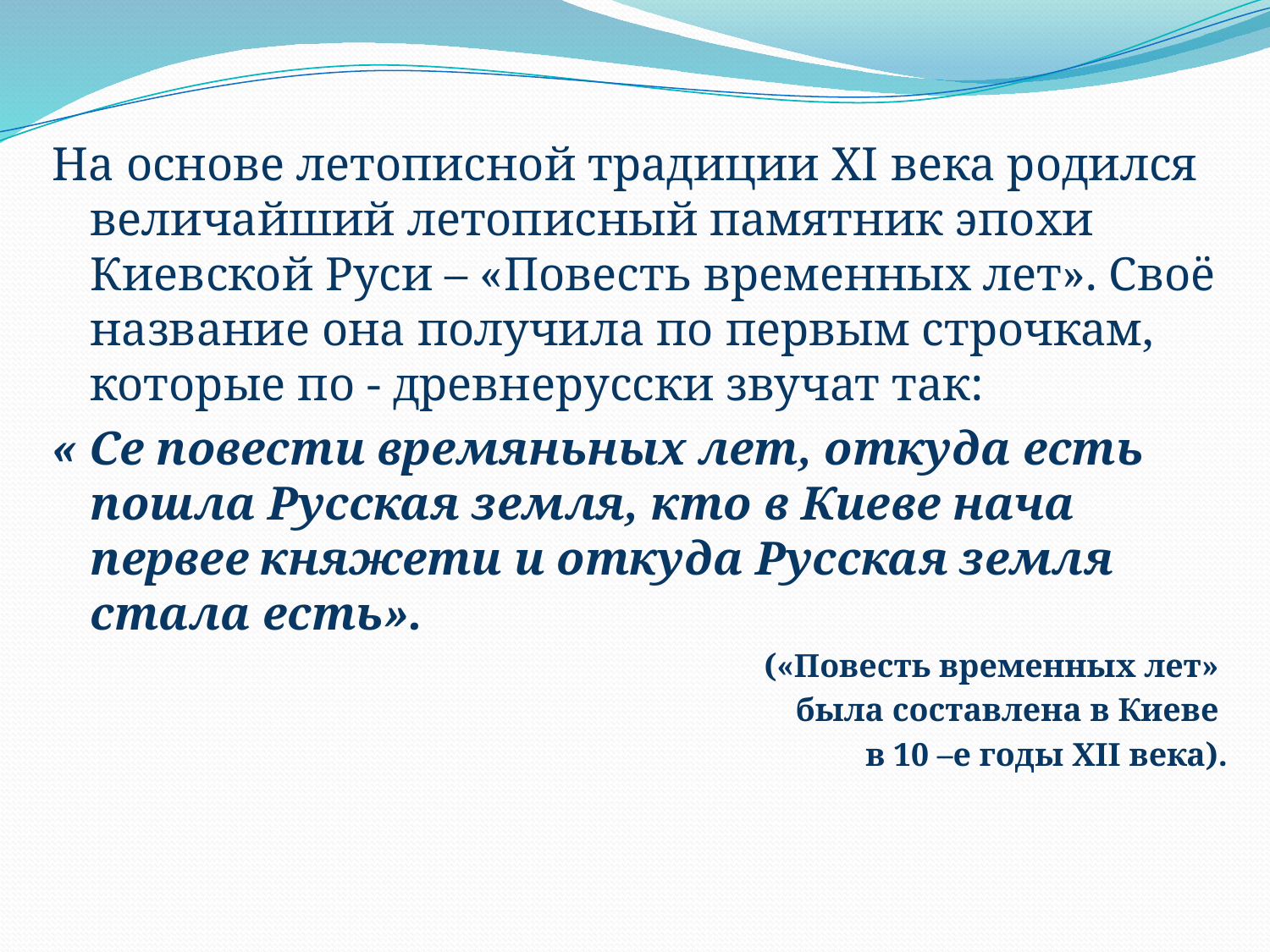

На основе летописной традиции XI века родился величайший летописный памятник эпохи Киевской Руси – «Повесть временных лет». Своё название она получила по первым строчкам, которые по - древнерусски звучат так:
« Се повести времяньных лет, откуда есть пошла Русская земля, кто в Киеве нача первее княжети и откуда Русская земля стала есть».
(«Повесть временных лет»
была составлена в Киеве
в 10 –е годы XII века).